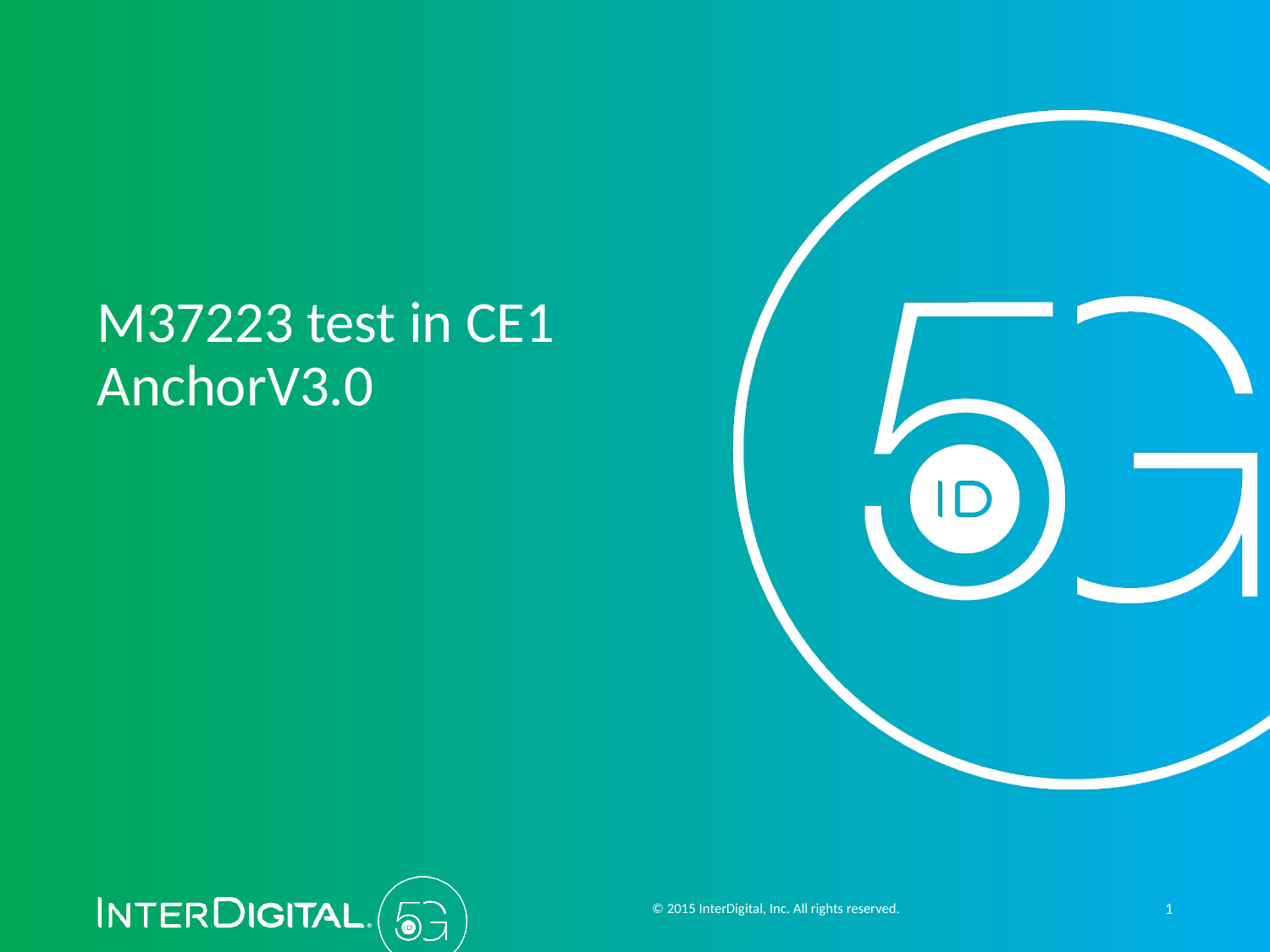

# M37223 test in CE1 AnchorV3.0
© 2015 InterDigital, Inc. All rights reserved.
1